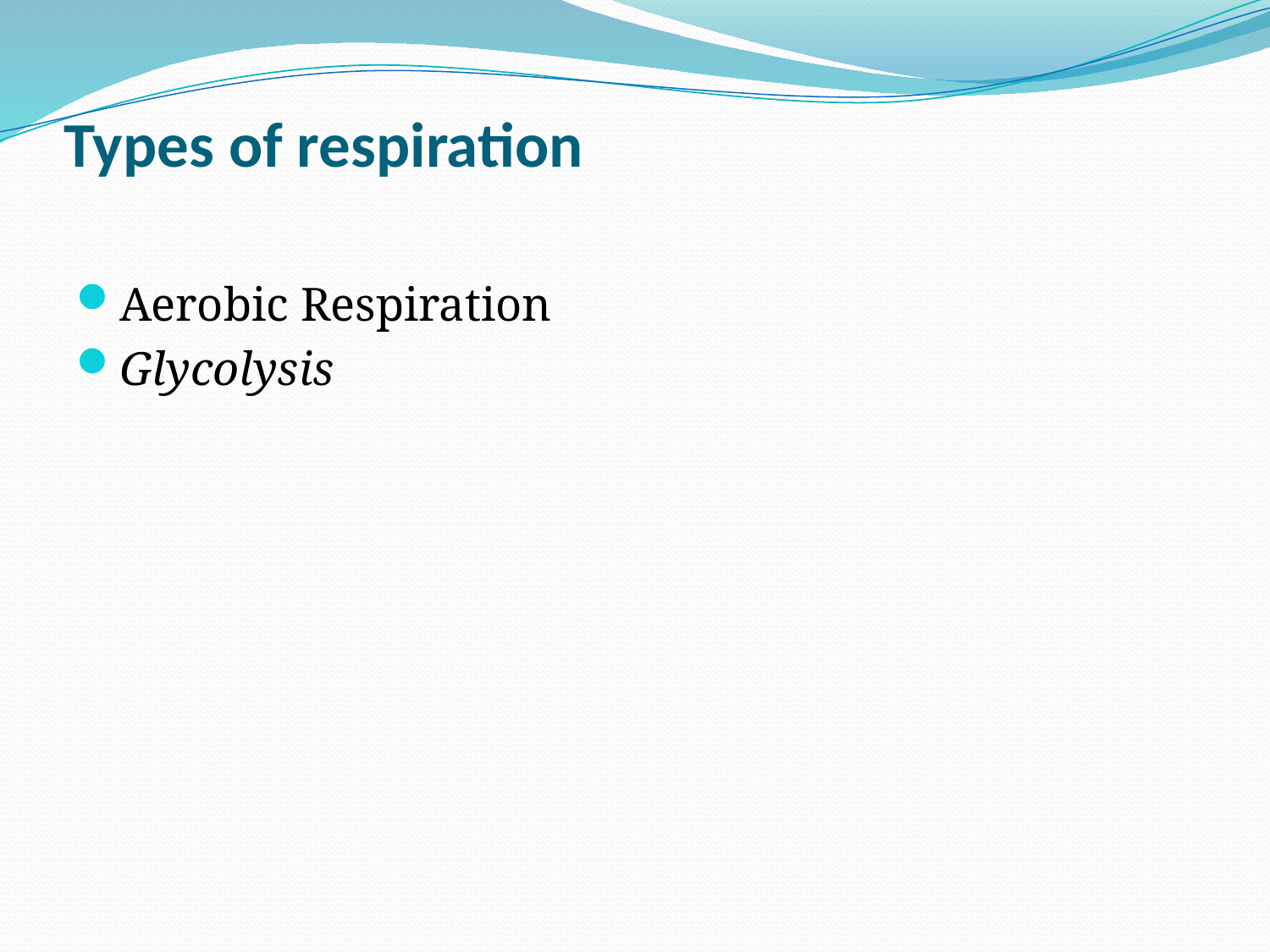

# Types of respiration
Aerobic Respiration
Glycolysis